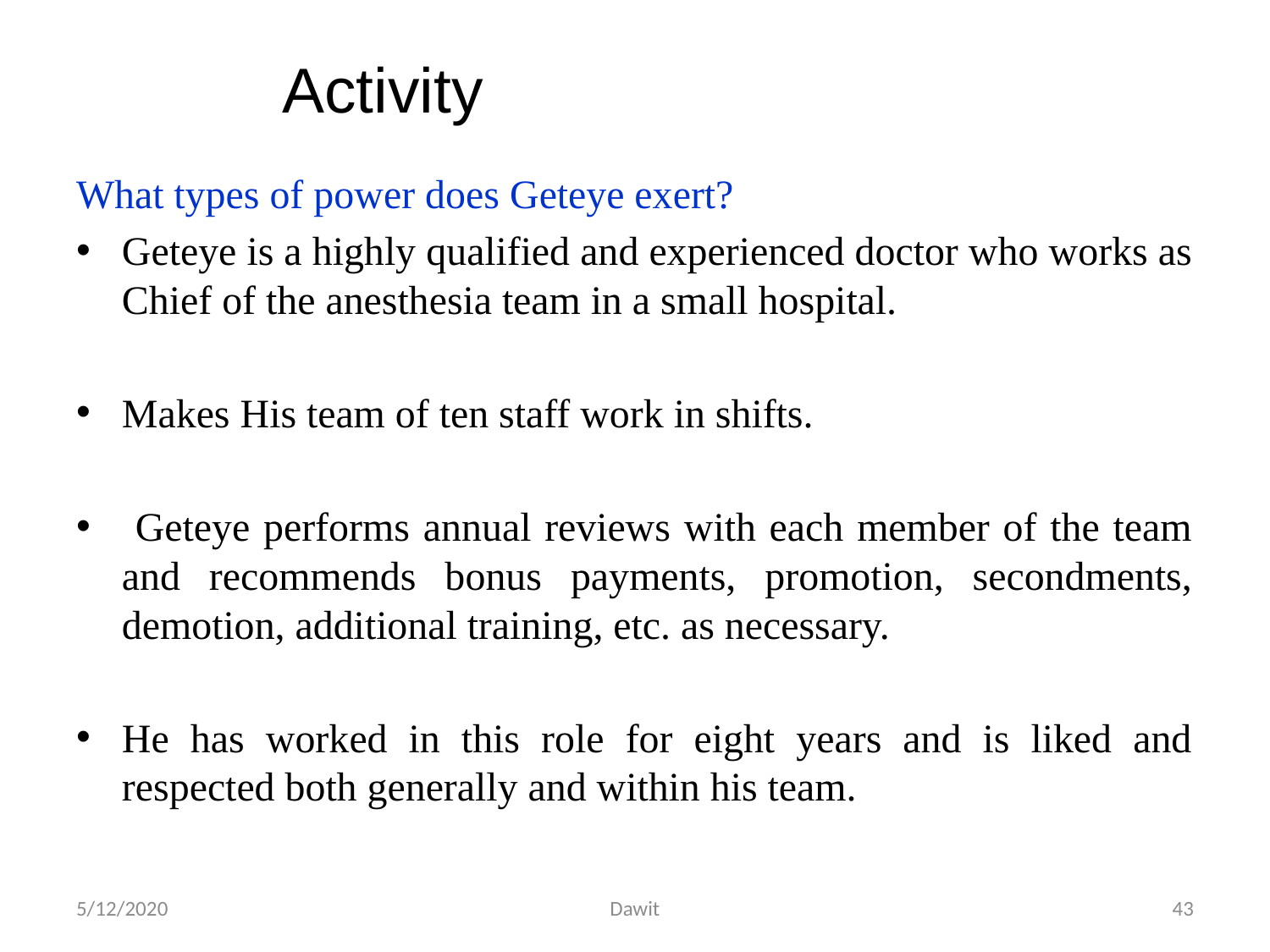

# Activity
What types of power does Geteye exert?
Geteye is a highly qualified and experienced doctor who works as Chief of the anesthesia team in a small hospital.

Makes His team of ten staff work in shifts.

 Geteye performs annual reviews with each member of the team and recommends bonus payments, promotion, secondments, demotion, additional training, etc. as necessary.

He has worked in this role for eight years and is liked and respected both generally and within his team.
5/12/2020
Dawit
43